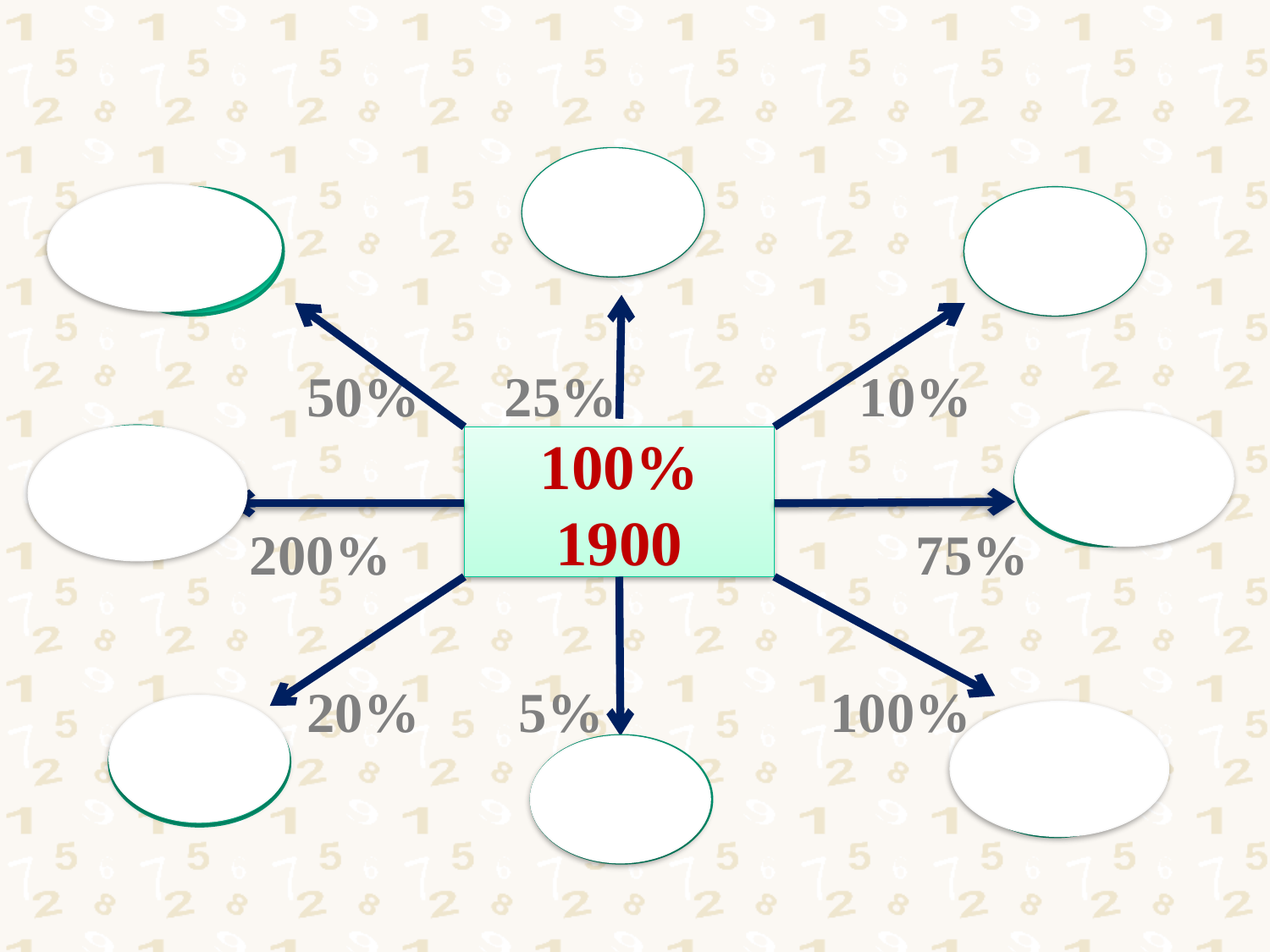

#

              50%      25%                 10%

          200%                                     75%

              20%       5%                100%

100%
1900